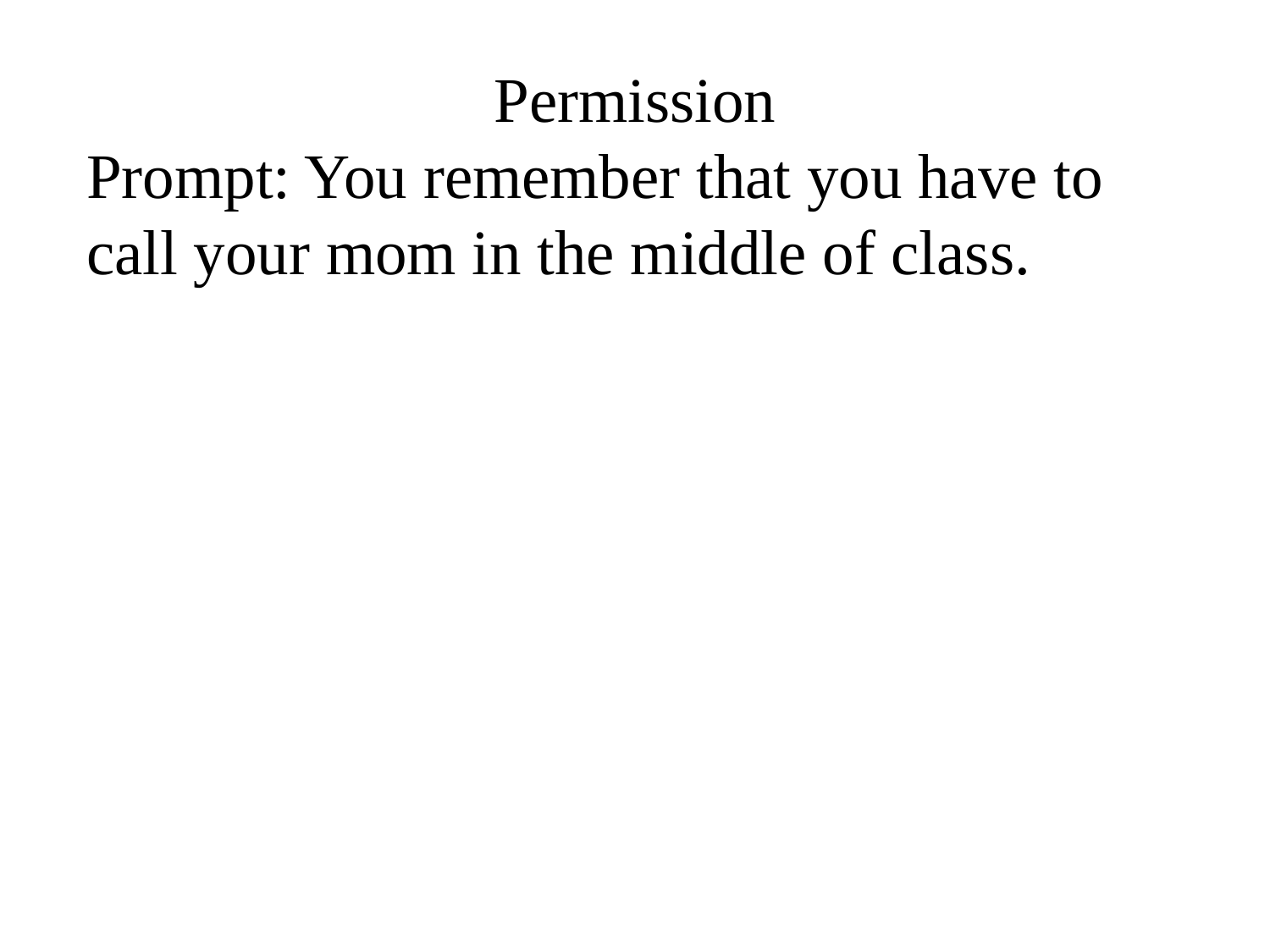

Permission
Prompt: You remember that you have to call your mom in the middle of class.